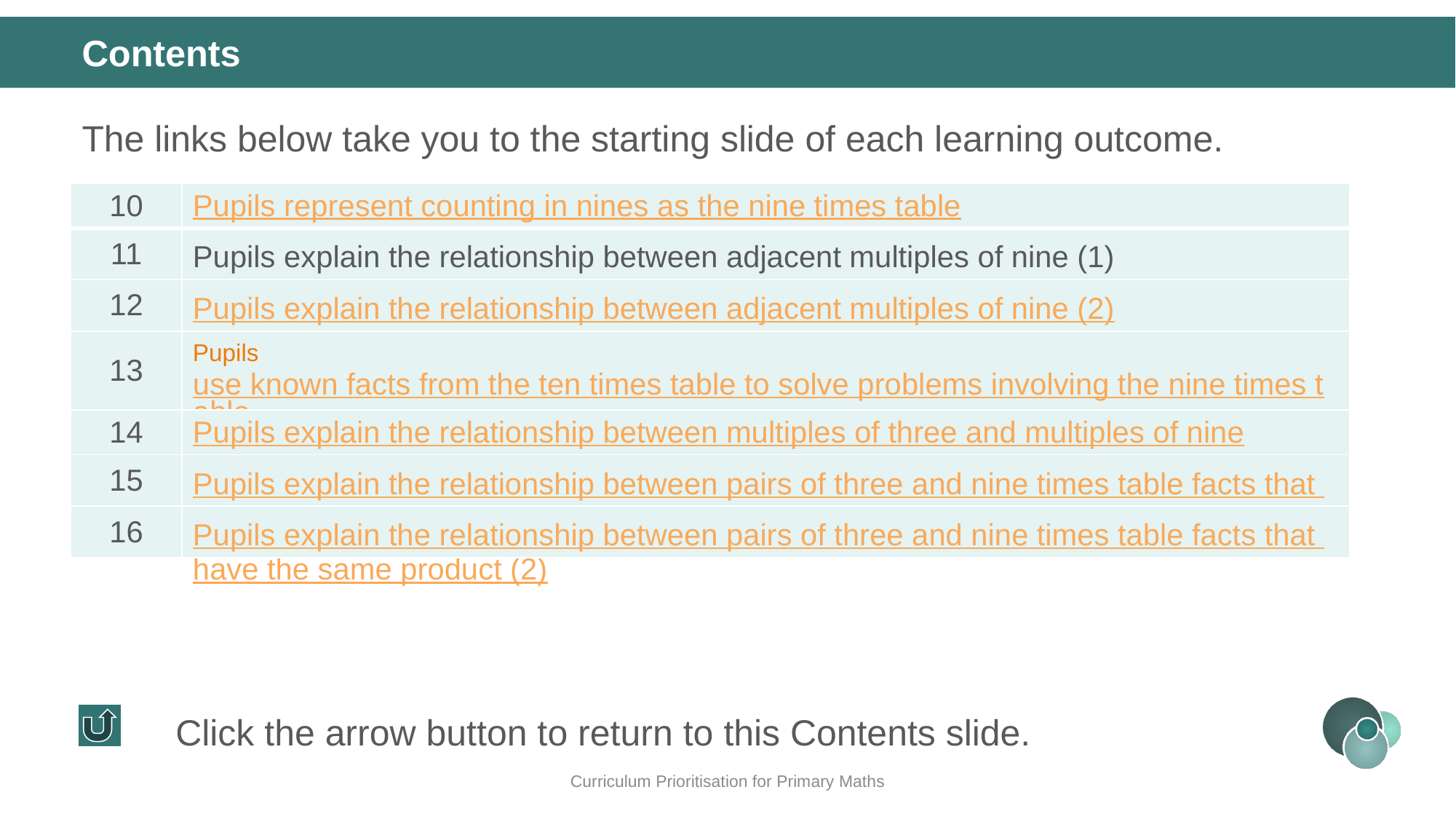

Contents
The links below take you to the starting slide of each learning outcome.
| 10 | Pupils represent counting in nines as the nine times table |
| --- | --- |
| 11 | Pupils explain the relationship between adjacent multiples of nine (1) |
| 12 | Pupils explain the relationship between adjacent multiples of nine (2) |
| 13 | Pupils  use known facts from the ten times table to solve problems involving the nine times table |
| 14 | Pupils explain the relationship between multiples of three and multiples of nine |
| 15 | Pupils explain the relationship between pairs of three and nine times table facts that have the same product (1) |
| 16 | Pupils explain the relationship between pairs of three and nine times table facts that have the same product (2) |

Click the arrow button to return to this Contents slide.
Curriculum Prioritisation for Primary Maths